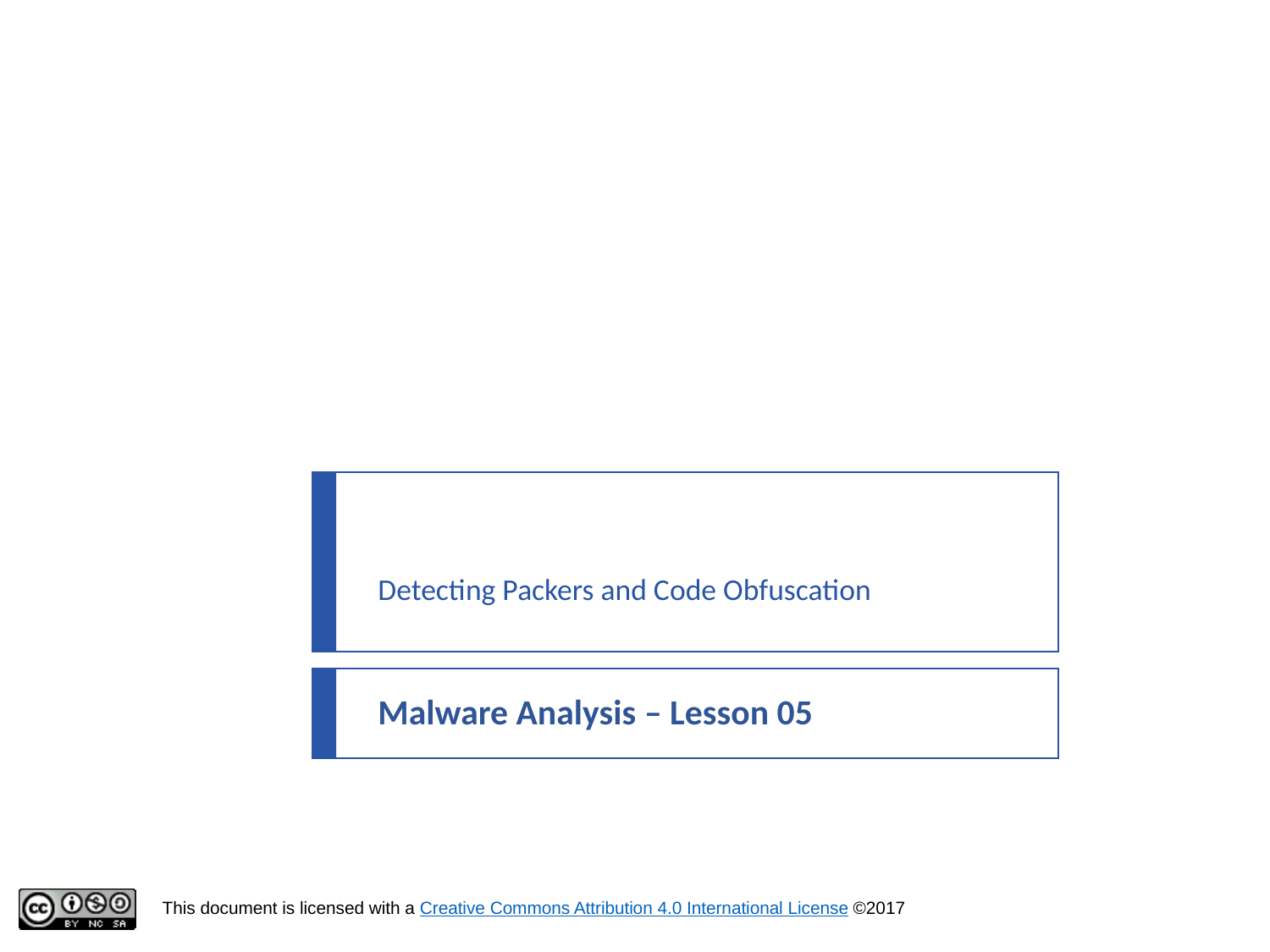

# Detecting Packers and Code Obfuscation
Malware Analysis – Lesson 05